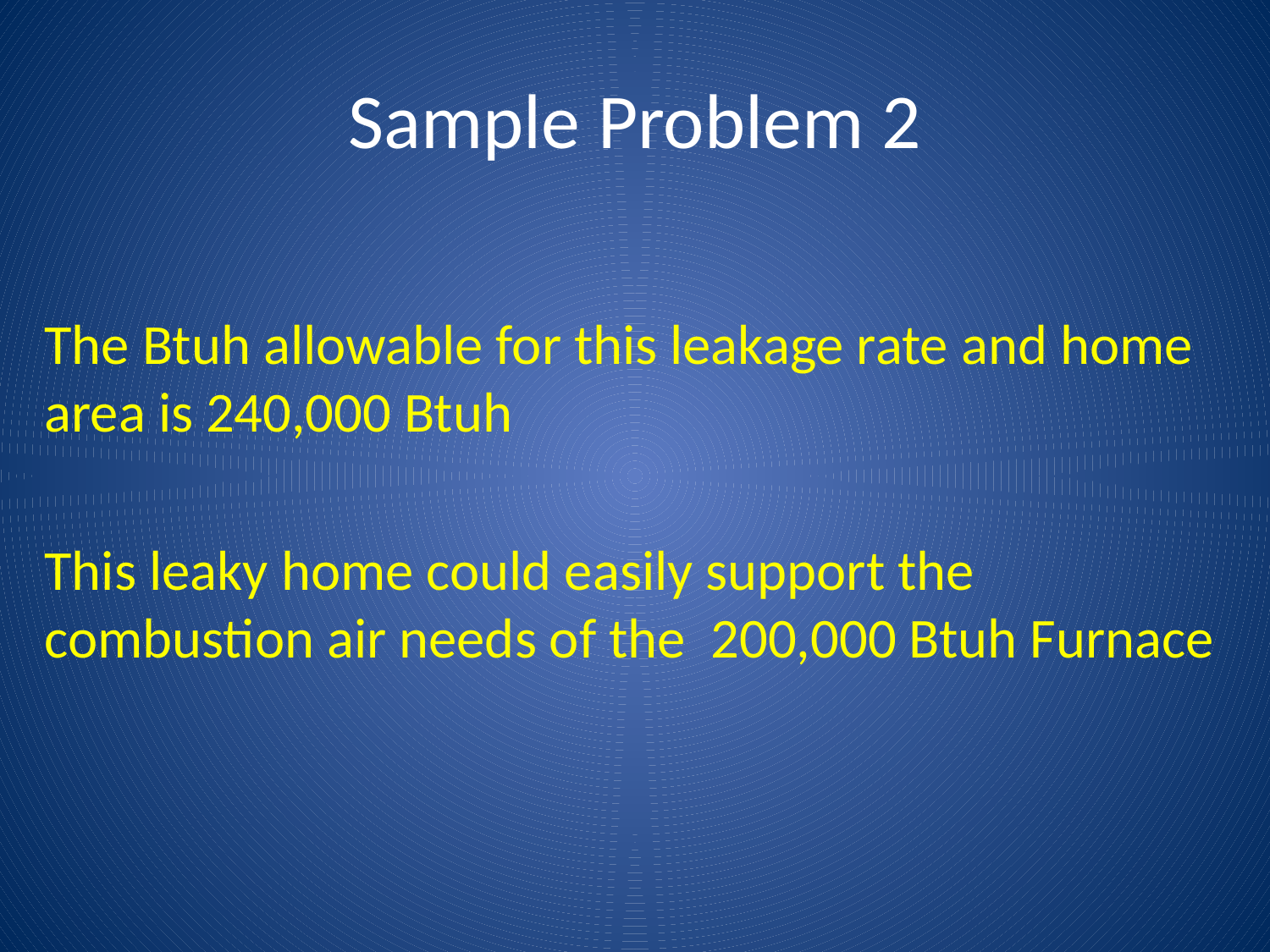

# Sample Problem 2

The Btuh allowable for this leakage rate and home area is 240,000 Btuh

This leaky home could easily support the combustion air needs of the  200,000 Btuh Furnace